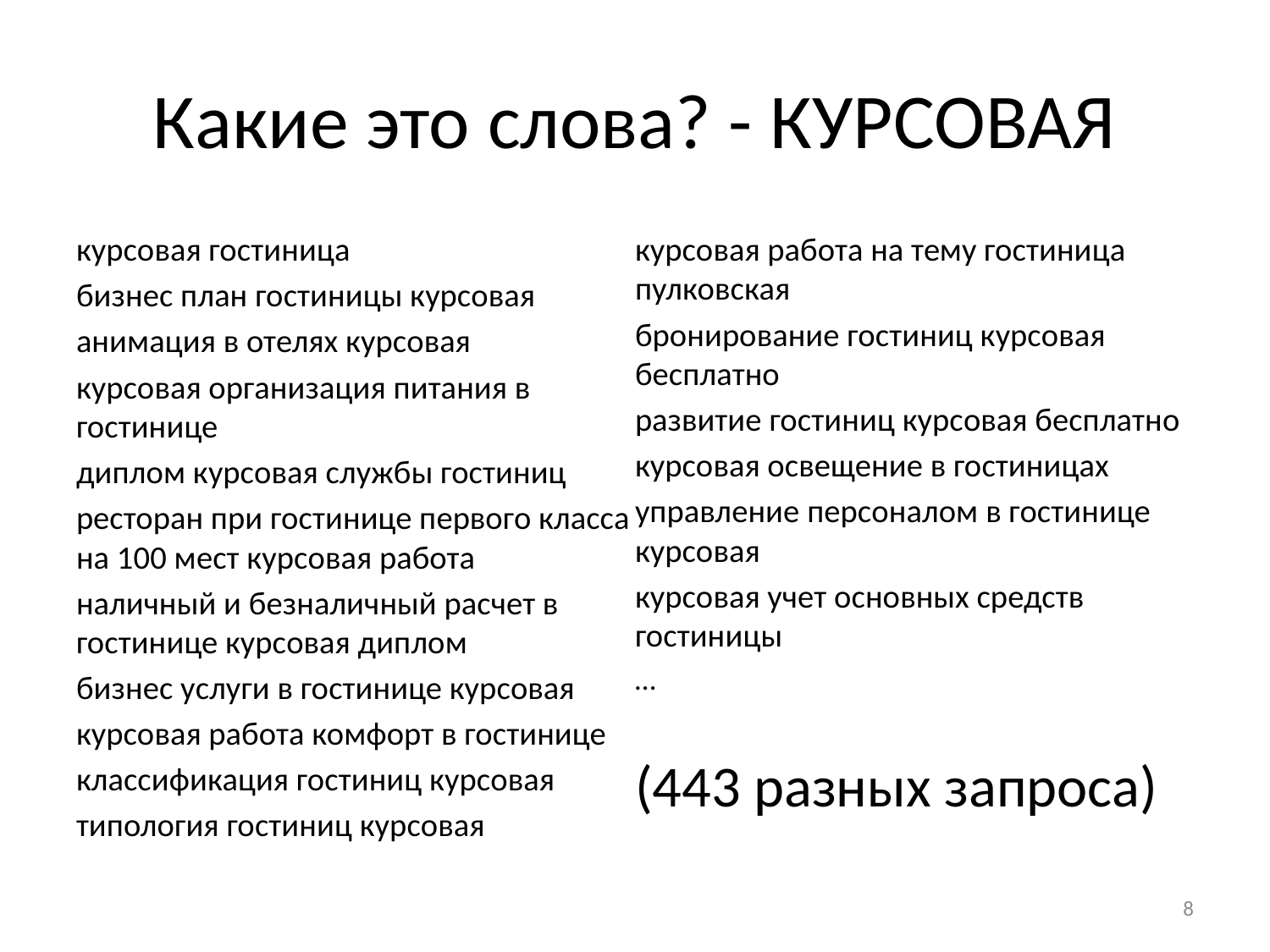

# Какие это слова? - КУРСОВАЯ
курсовая гостиница
бизнес план гостиницы курсовая
анимация в отелях курсовая
курсовая организация питания в гостинице
диплом курсовая службы гостиниц
ресторан при гостинице первого класса на 100 мест курсовая работа
наличный и безналичный расчет в гостинице курсовая диплом
бизнес услуги в гостинице курсовая
курсовая работа комфорт в гостинице
классификация гостиниц курсовая
типология гостиниц курсовая
курсовая работа на тему гостиница пулковская
бронирование гостиниц курсовая бесплатно
развитие гостиниц курсовая бесплатно
курсовая освещение в гостиницах
управление персоналом в гостинице курсовая
курсовая учет основных средств гостиницы
…

(443 разных запроса)
8